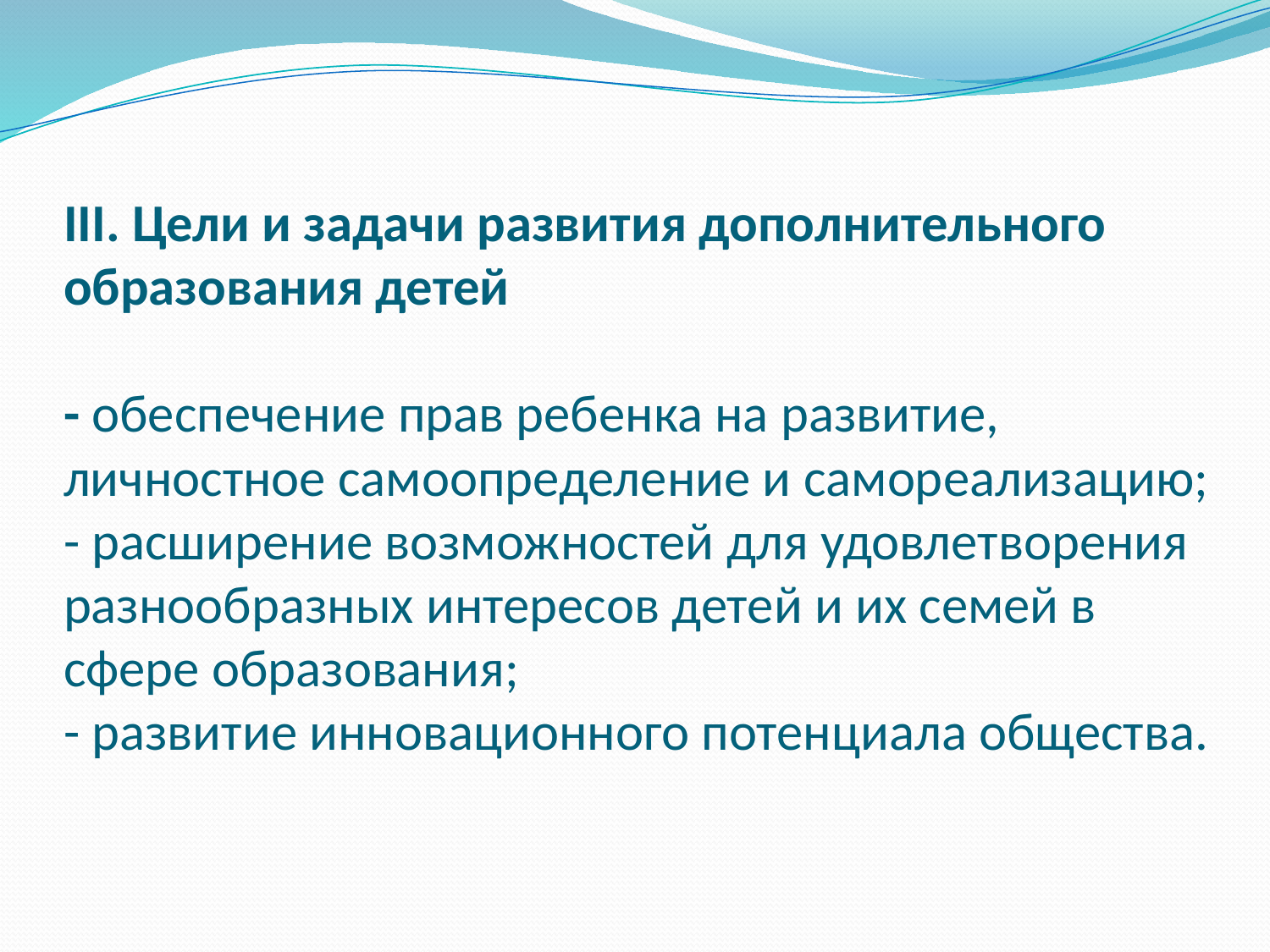

# III. Цели и задачи развития дополнительного образования детей - обеспечение прав ребенка на развитие, личностное самоопределение и самореализацию; - расширение возможностей для удовлетворения разнообразных интересов детей и их семей в сфере образования; - развитие инновационного потенциала общества.